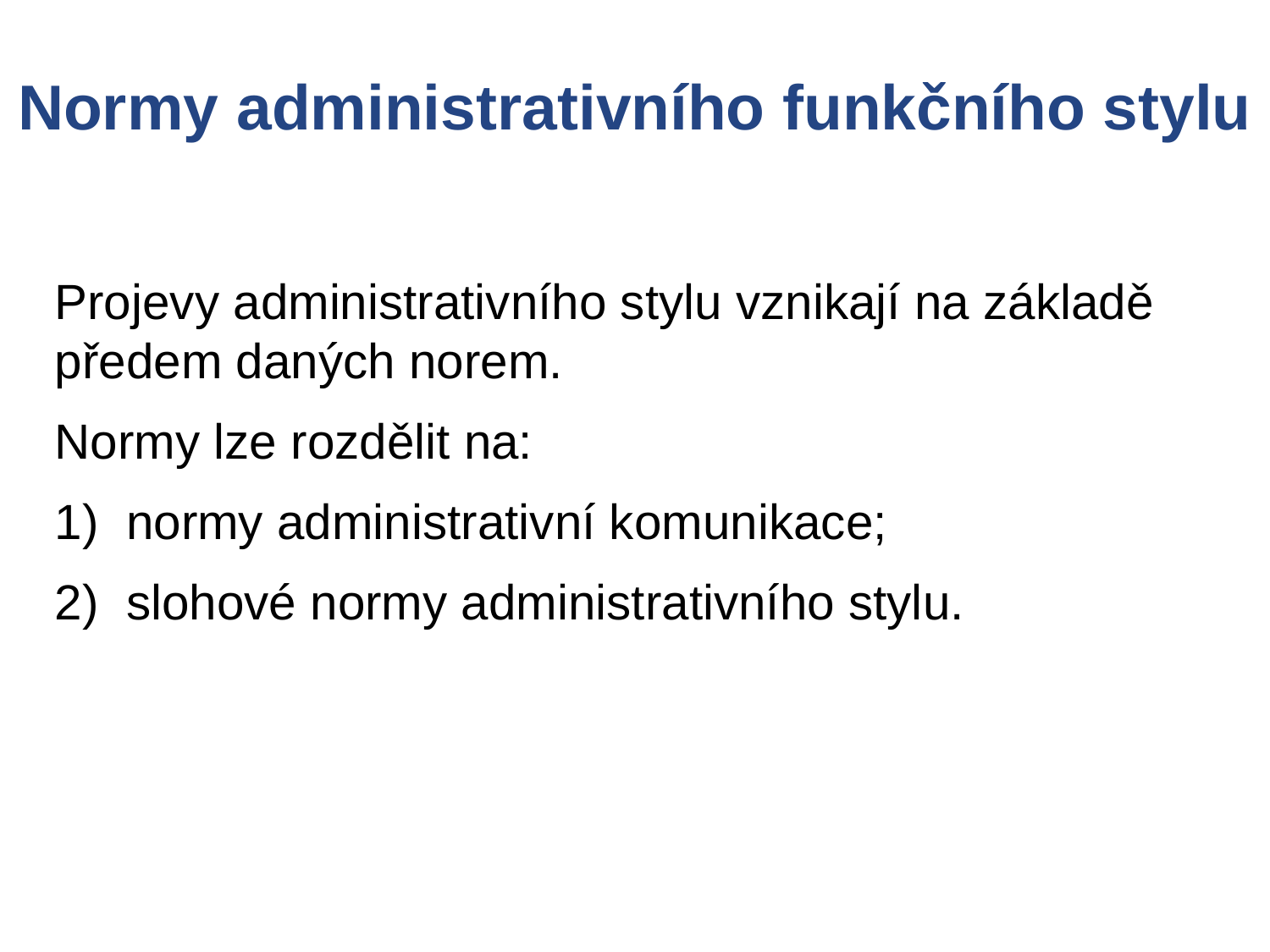

Normy administrativního funkčního stylu
Projevy administrativního stylu vznikají na základě předem daných norem.
Normy lze rozdělit na:
normy administrativní komunikace;
slohové normy administrativního stylu.